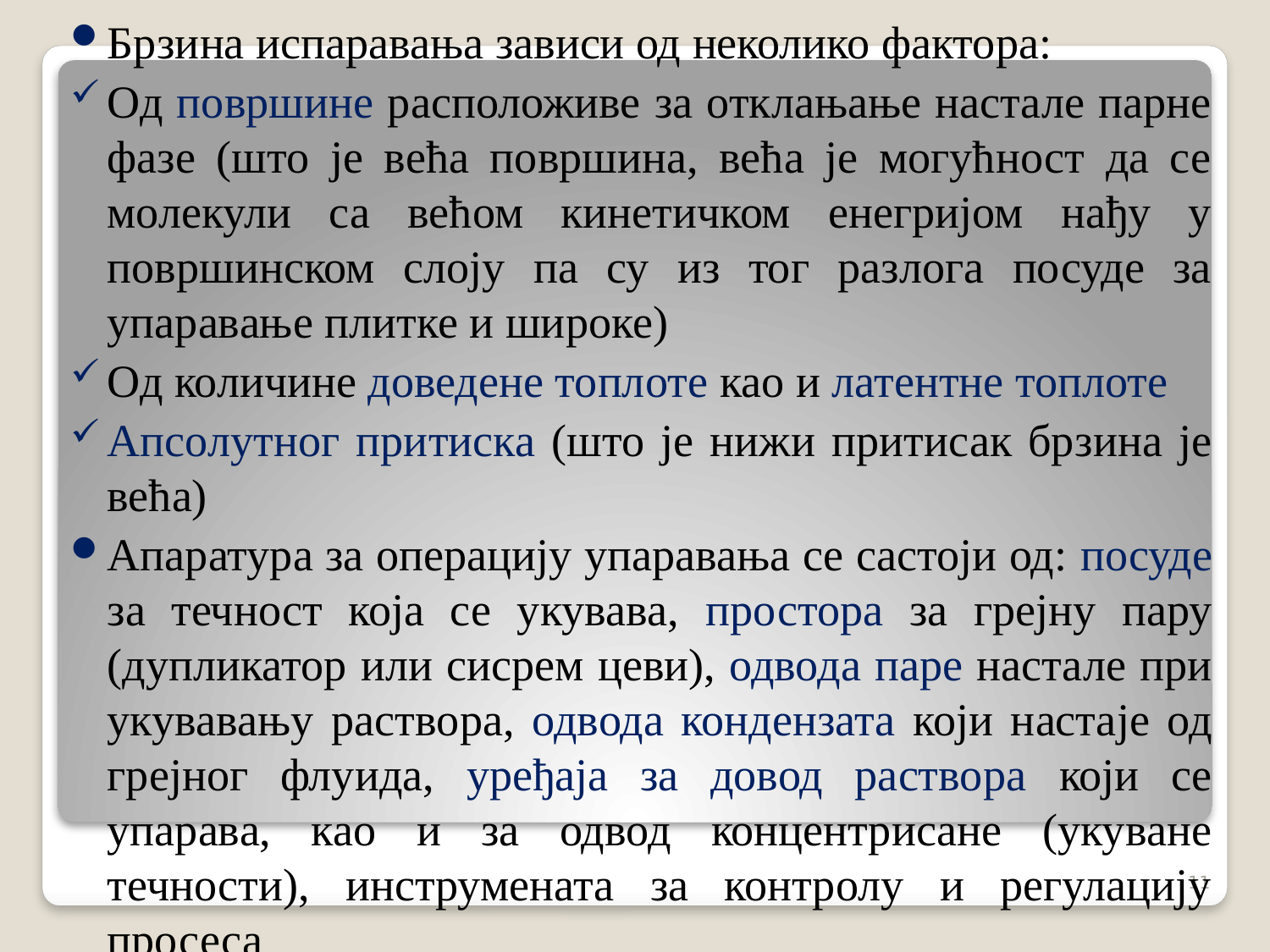

Брзина испаравања зависи од неколико фактора:
Од површине расположиве за отклањање настале парне фазе (што је већа површина, већа је могућност да се молекули са већом кинетичком енегријом нађу у површинском слоју па су из тог разлога посуде за упаравање плитке и широке)
Од количине доведене топлоте као и латентне топлоте
Апсолутног притиска (што је нижи притисак брзина је већа)
Апаратура за операцију упаравања се састоји од: посуде за течност која се укувава, простора за грејну пару (дупликатор или сисрем цеви), одвода паре настале при укувавању раствора, одвода кондензата који настаје од грејног флуида, уређаја за довод раствора који се упарава, као и за одвод концентрисане (укуване течности), инструмената за контролу и регулацију просеса
11